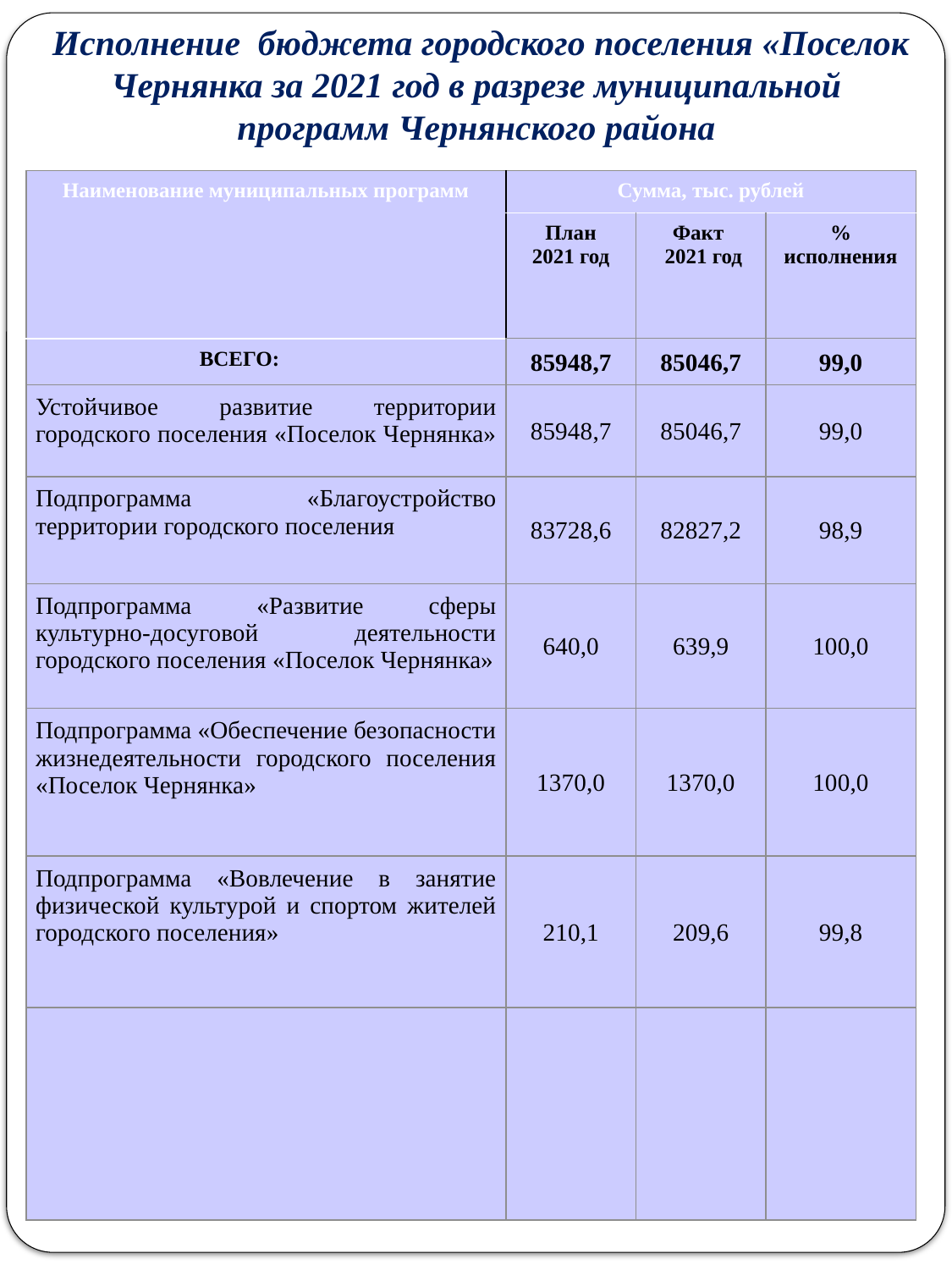

Исполнение  бюджета городского поселения «Поселок Чернянка за 2021 год в разрезе муниципальной  программ Чернянского района
| Наименование муниципальных программ | Сумма, тыс. рублей |  |  |
| --- | --- | --- | --- |
|  | План 2021 год | Факт 2021 год | % исполнения |
| ВСЕГО: | 85948,7 | 85046,7 | 99,0 |
| Устойчивое развитие территории городского поселения «Поселок Чернянка» | 85948,7 | 85046,7 | 99,0 |
| Подпрограмма «Благоустройство территории городского поселения | 83728,6 | 82827,2 | 98,9 |
| Подпрограмма «Развитие сферы культурно-досуговой деятельности городского поселения «Поселок Чернянка» | 640,0 | 639,9 | 100,0 |
| Подпрограмма «Обеспечение безопасности жизнедеятельности городского поселения «Поселок Чернянка» | 1370,0 | 1370,0 | 100,0 |
| Подпрограмма «Вовлечение в занятие физической культурой и спортом жителей городского поселения» | 210,1 | 209,6 | 99,8 |
|  |  |  |  |